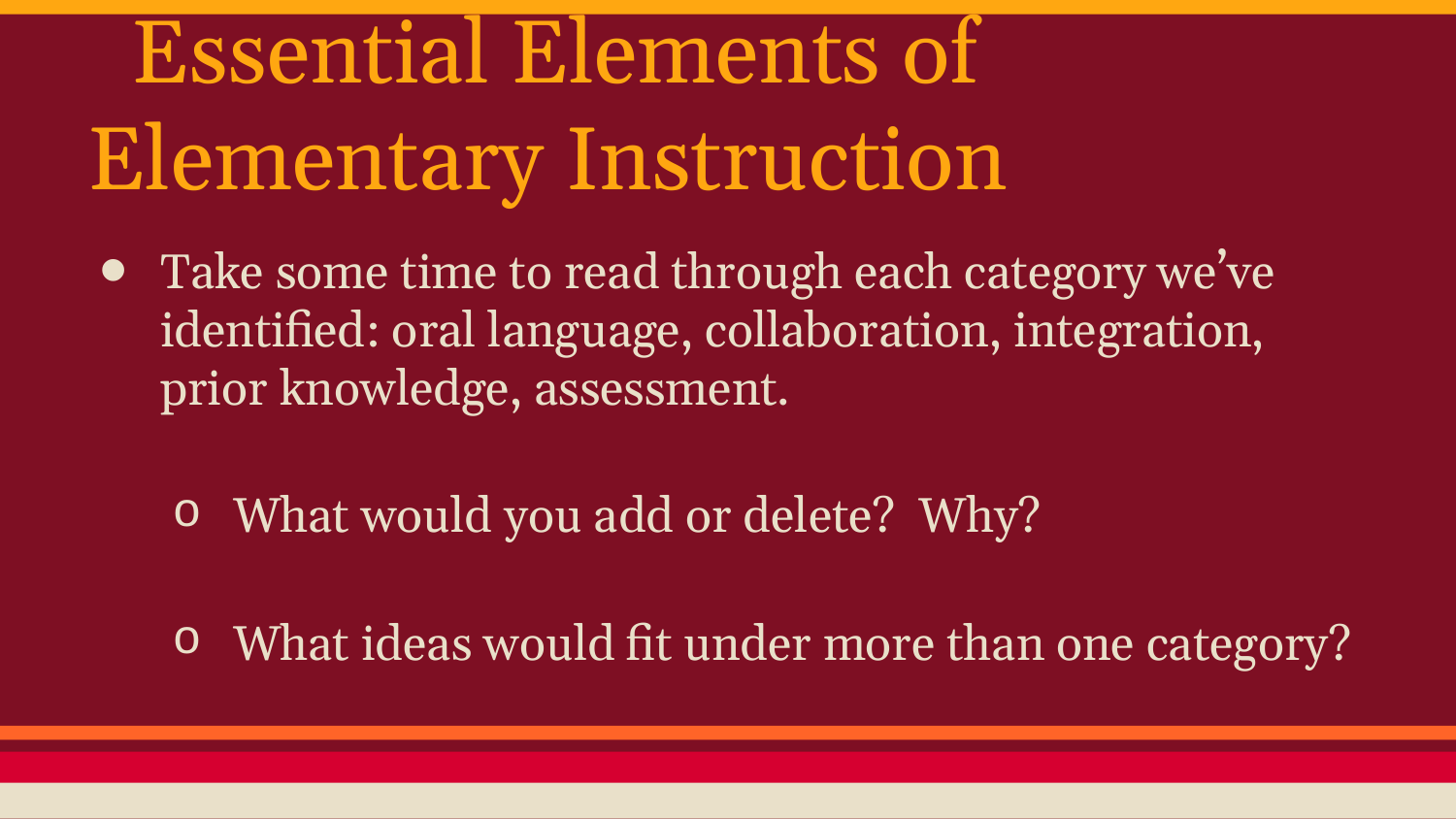

# Essential Elements of Elementary Instruction
Take some time to read through each category we’ve identified: oral language, collaboration, integration, prior knowledge, assessment.

What would you add or delete?  Why?

What ideas would fit under more than one category?